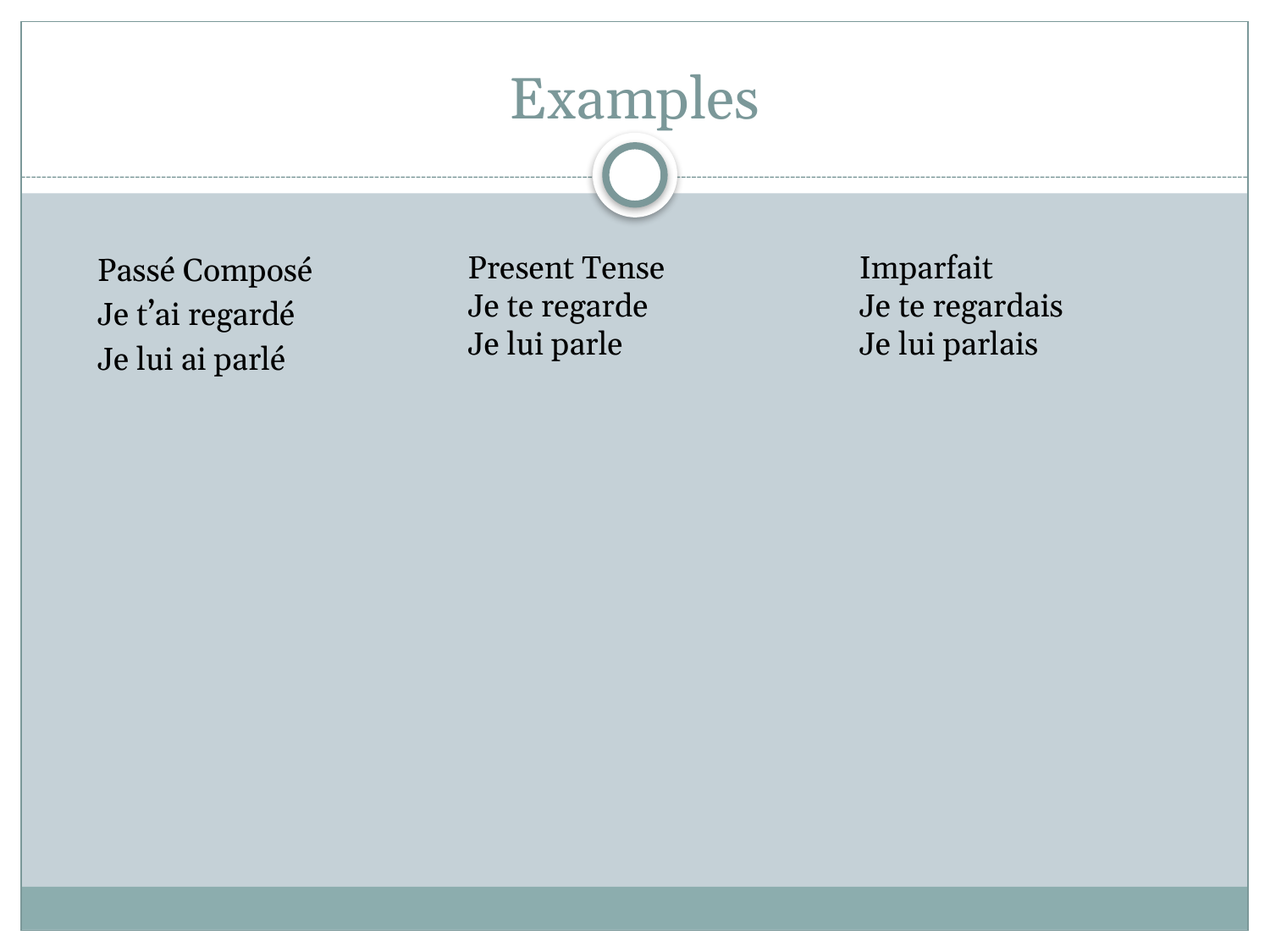

# Examples
Present Tense
Je te regarde
Je lui parle

Imparfait
Je te regardais
Je lui parlais
Passé Composé
Je t’ai regardé
Je lui ai parlé